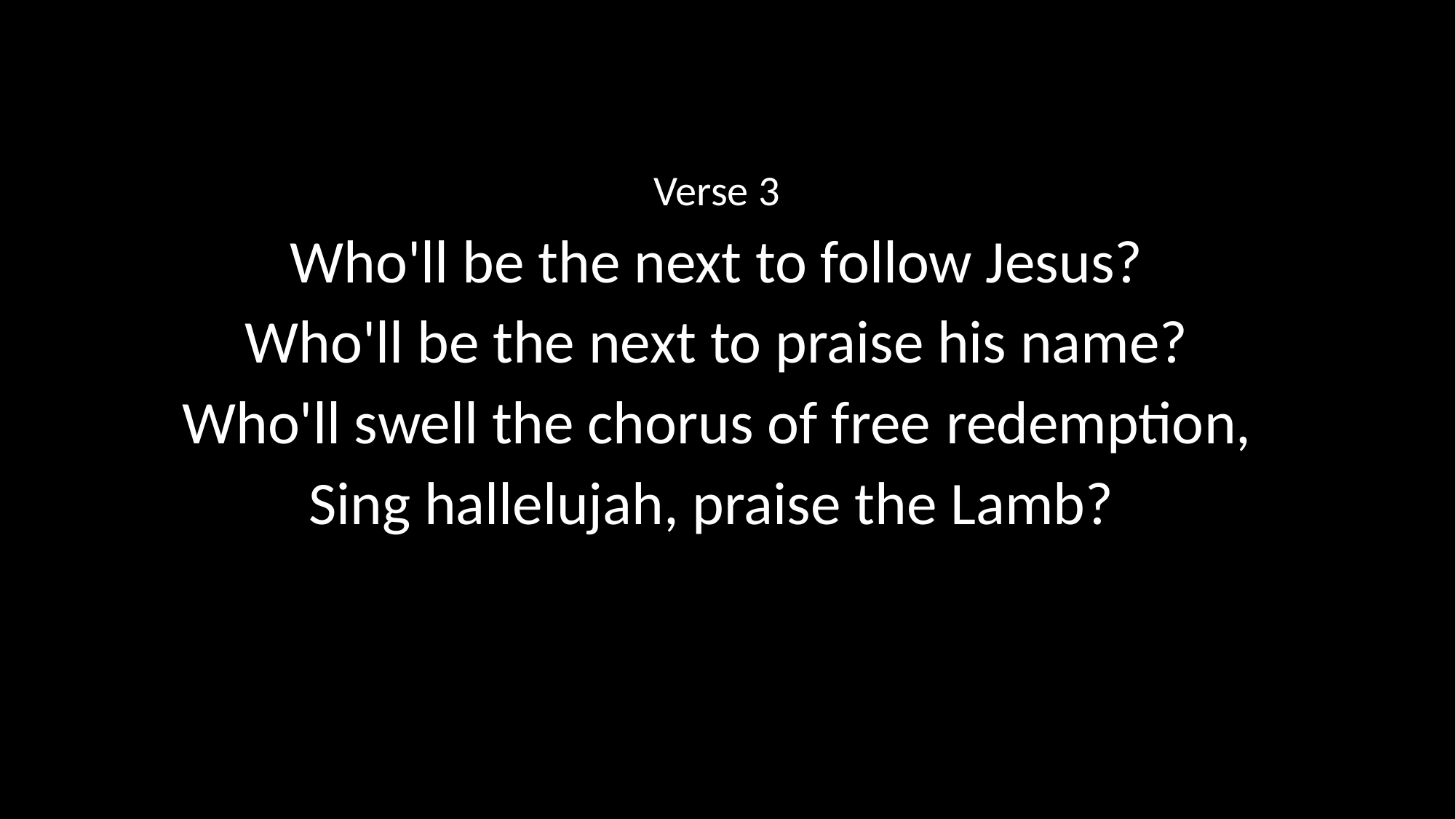

Verse 3
Who'll be the next to follow Jesus?
Who'll be the next to praise his name?
Who'll swell the chorus of free 	redemption,
Sing hallelujah, praise the Lamb?